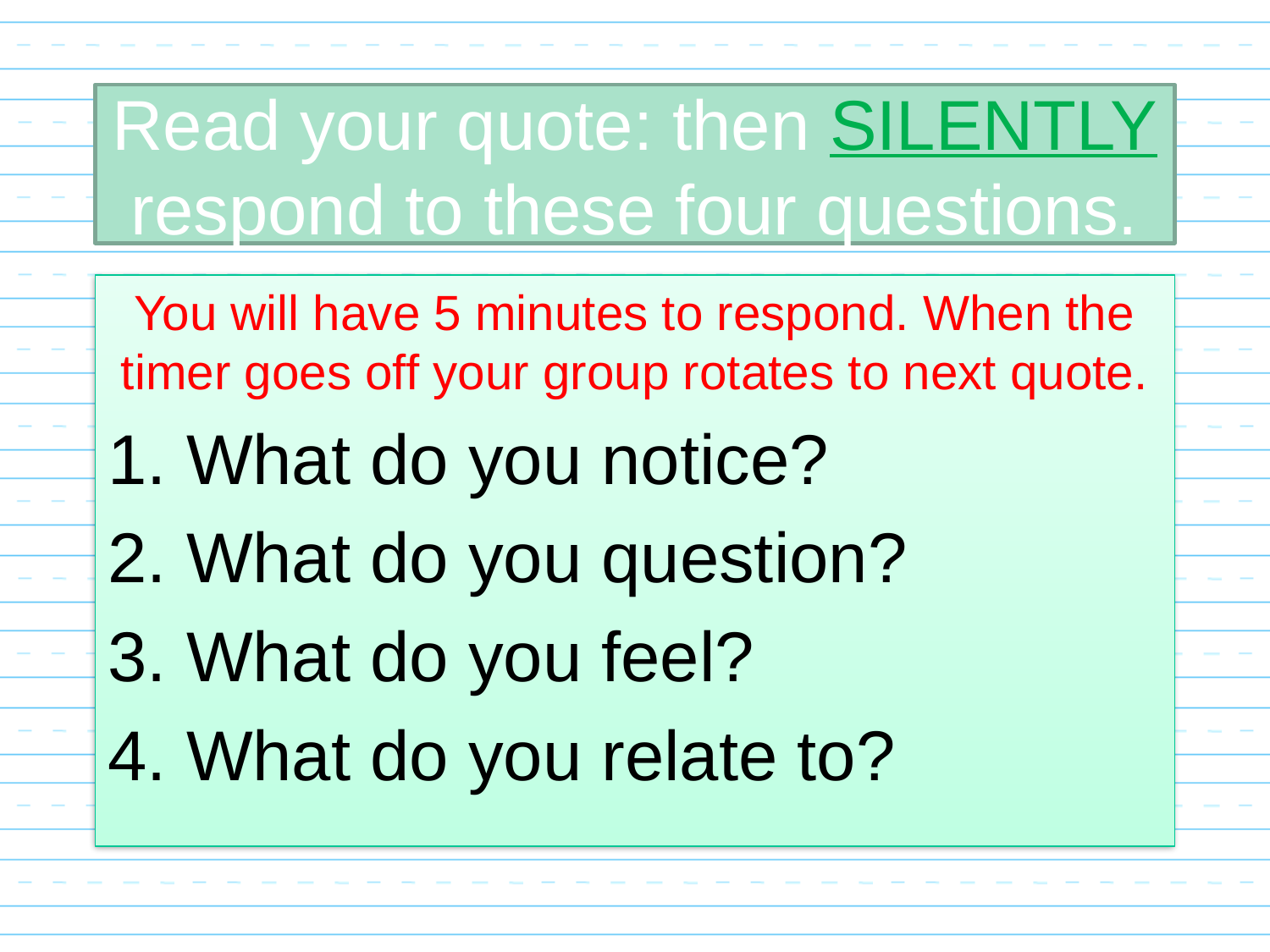

# Read your quote: then SILENTLY respond to these four questions.
You will have 5 minutes to respond. When the timer goes off your group rotates to next quote.
1. What do you notice?
2. What do you question?
3. What do you feel?
4. What do you relate to?